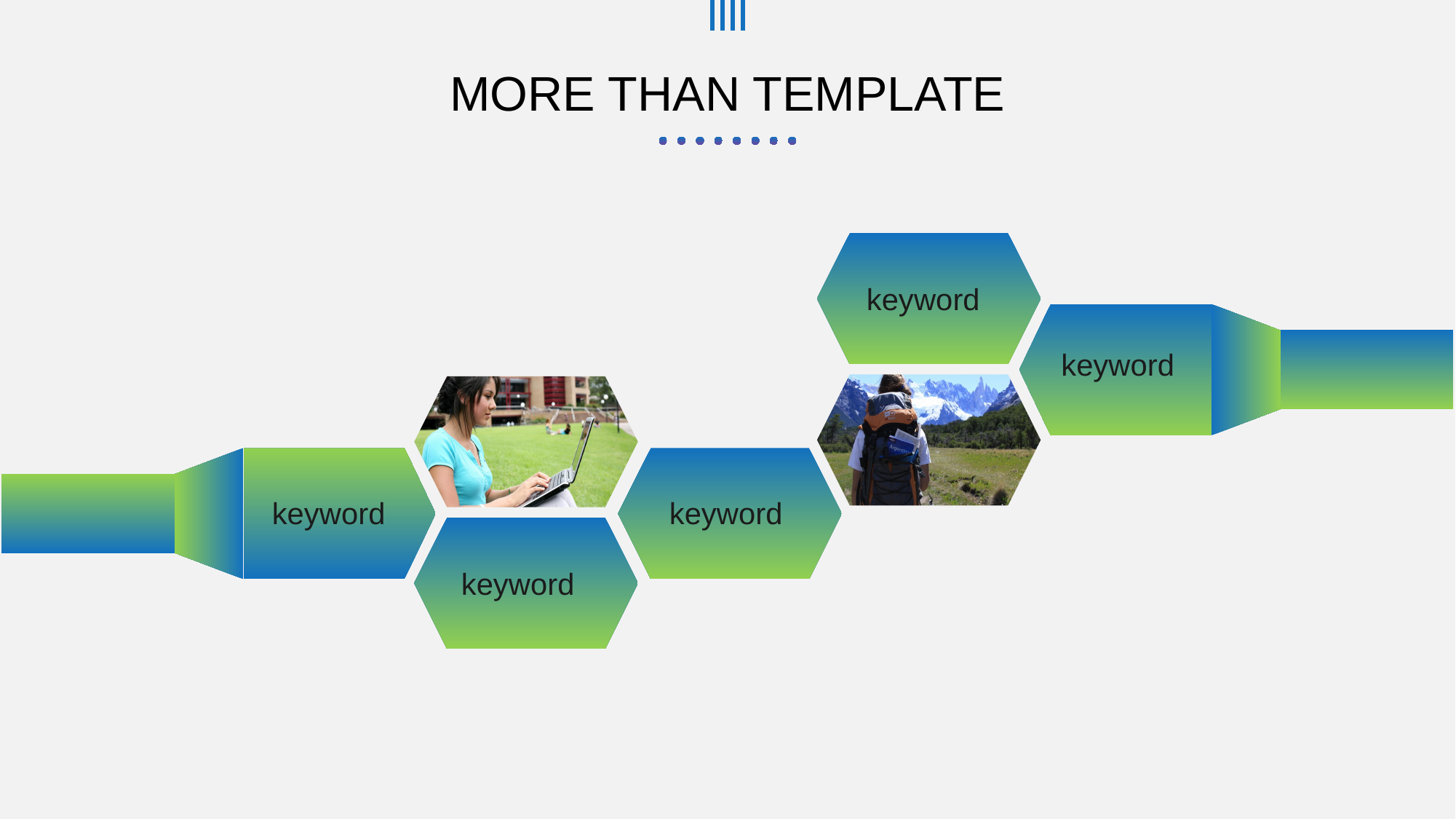

MORE THAN TEMPLATE

keyword
keyword

keyword
keyword
keyword